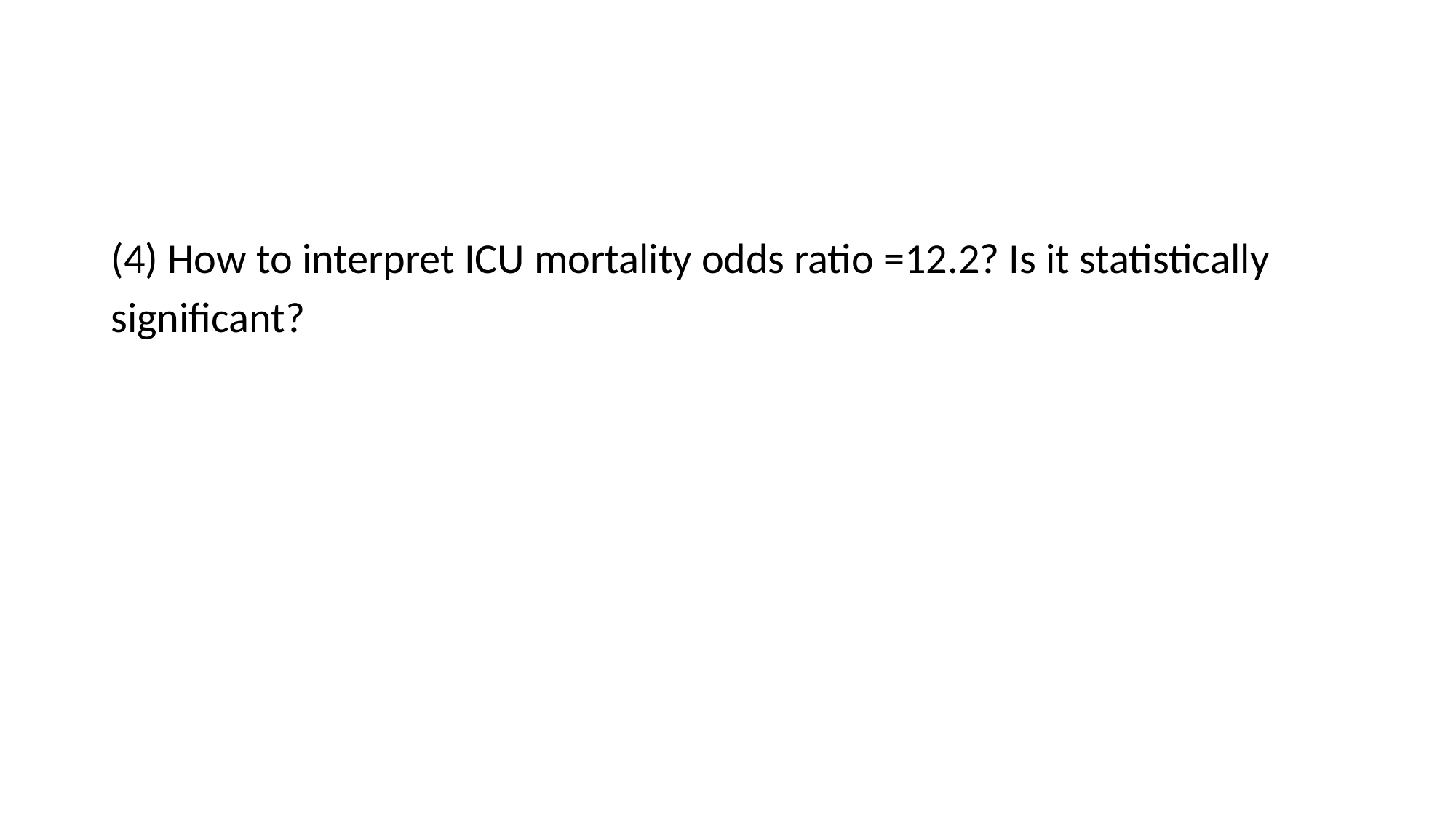

(4) How to interpret ICU mortality odds ratio =12.2? Is it statistically significant?